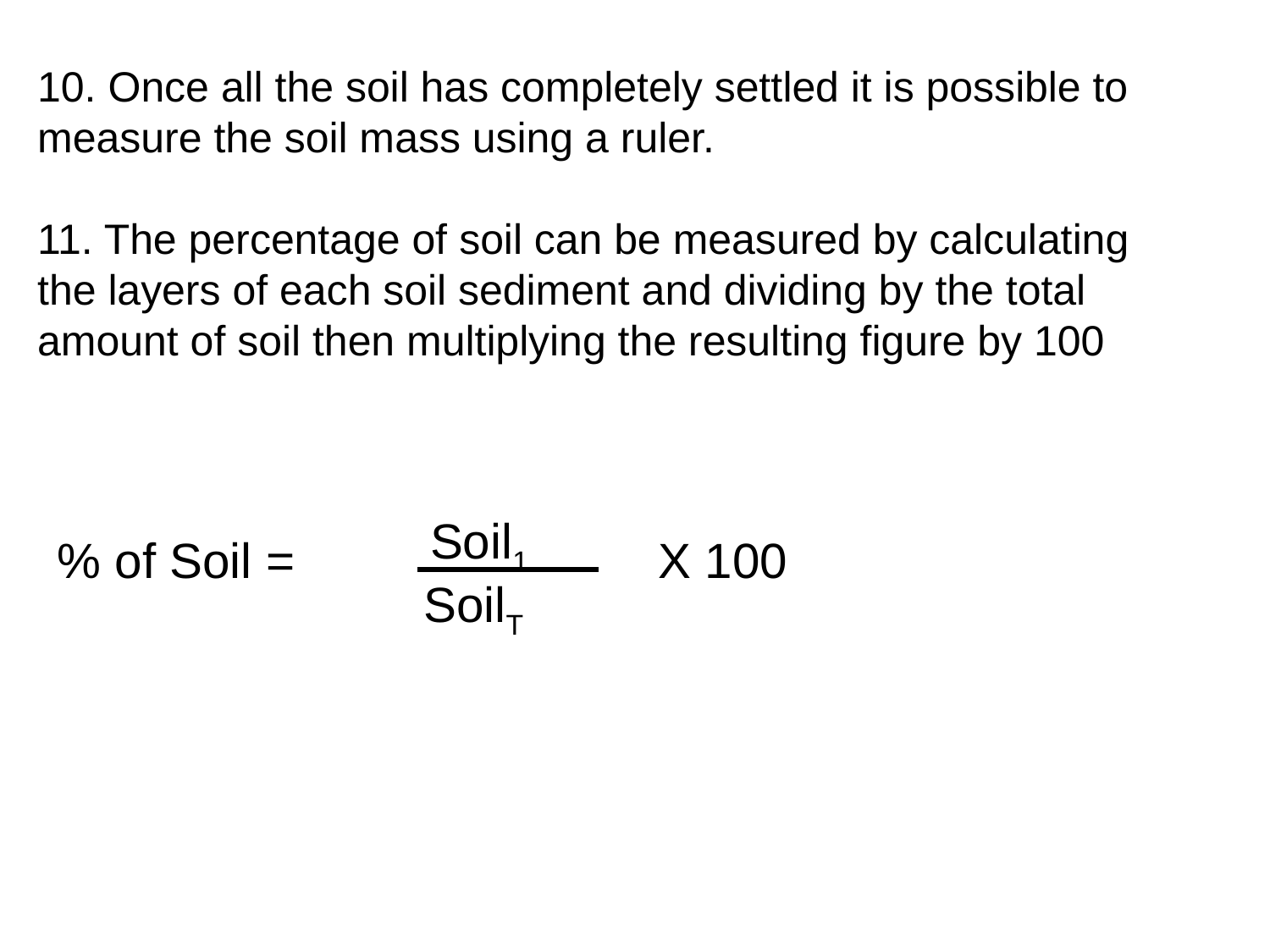

10. Once all the soil has completely settled it is possible to measure the soil mass using a ruler.

11. The percentage of soil can be measured by calculating the layers of each soil sediment and dividing by the total amount of soil then multiplying the resulting figure by 100
Soil1
SoilT
X 100
% of Soil =